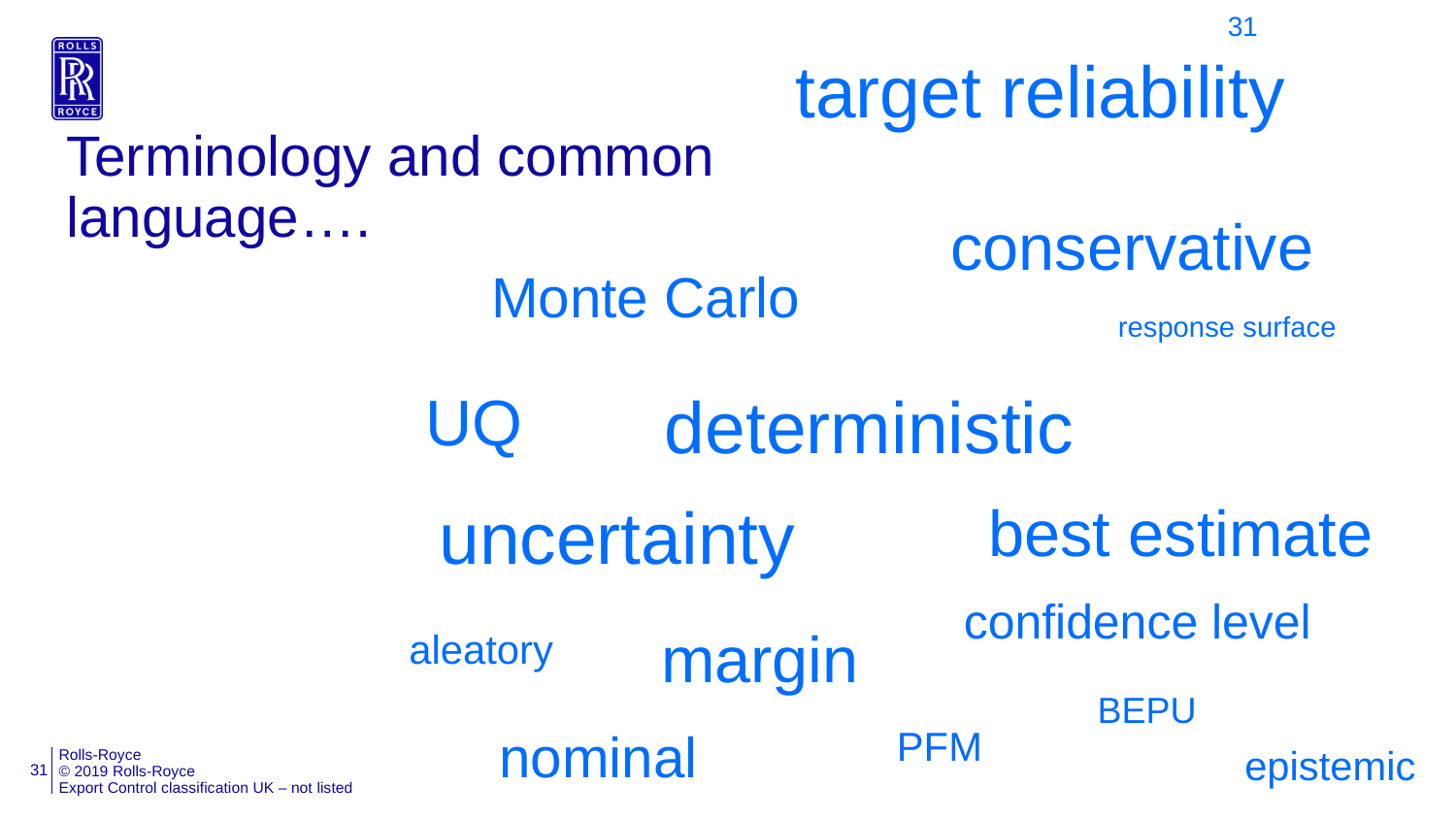

31
target reliability
# Terminology and common language….
conservative
Monte Carlo
response surface
UQ
deterministic
uncertainty
best estimate
confidence level
margin
aleatory
BEPU
PFM
nominal
epistemic